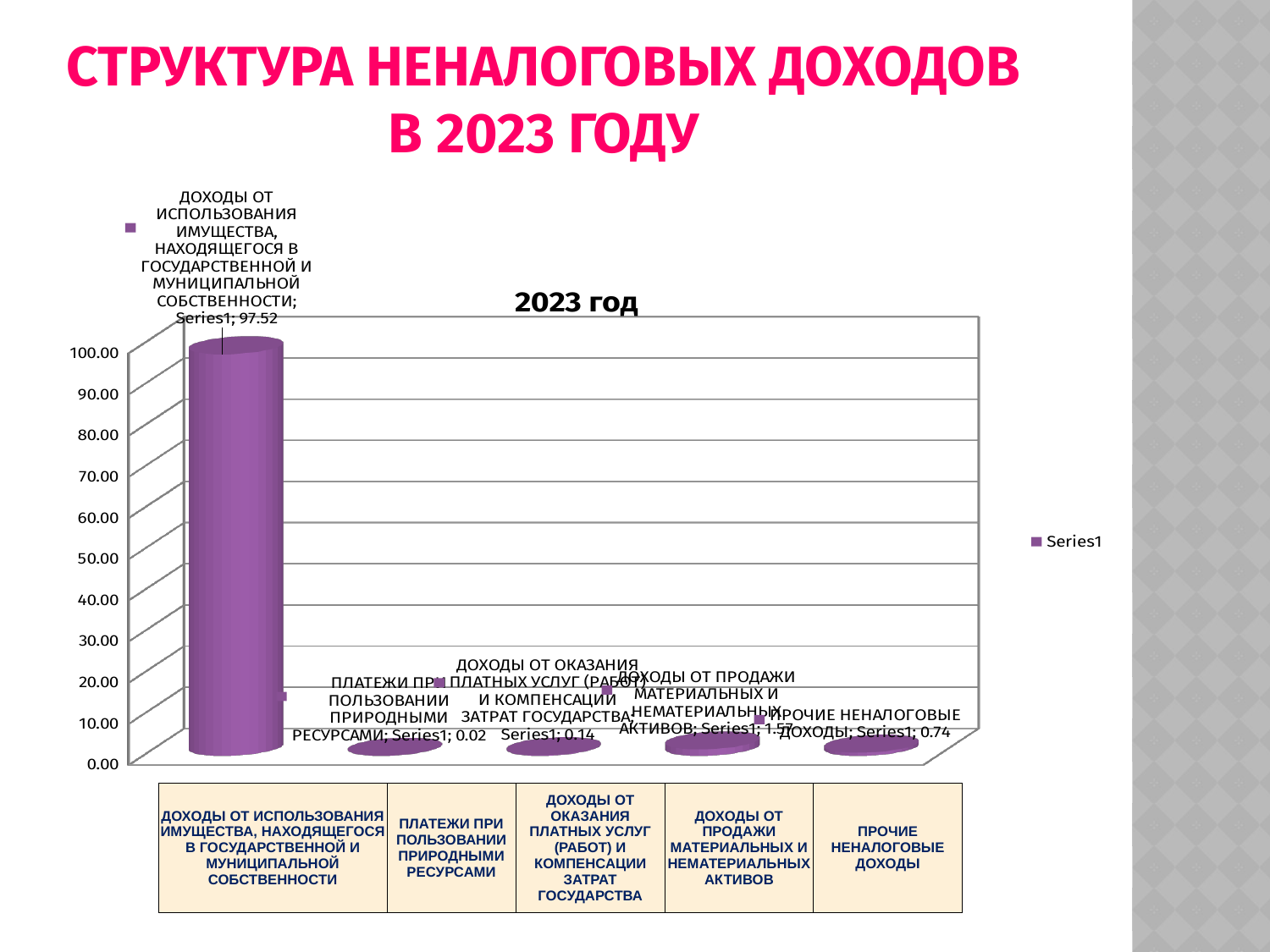

# СТРУКТУРА НЕНАЛОГОВЫХ ДОХОДОВ В 2023 ГОДУ

[unsupported chart]

| ДОХОДЫ ОТ ИСПОЛЬЗОВАНИЯ ИМУЩЕСТВА, НАХОДЯЩЕГОСЯ В ГОСУДАРСТВЕННОЙ И МУНИЦИПАЛЬНОЙ СОБСТВЕННОСТИ | ПЛАТЕЖИ ПРИ ПОЛЬЗОВАНИИ ПРИРОДНЫМИ РЕСУРСАМИ | ДОХОДЫ ОТ ОКАЗАНИЯ ПЛАТНЫХ УСЛУГ (РАБОТ) И КОМПЕНСАЦИИ ЗАТРАТ ГОСУДАРСТВА | ДОХОДЫ ОТ ПРОДАЖИ МАТЕРИАЛЬНЫХ И НЕМАТЕРИАЛЬНЫХ АКТИВОВ | ПРОЧИЕ НЕНАЛОГОВЫЕ ДОХОДЫ |
| --- | --- | --- | --- | --- |